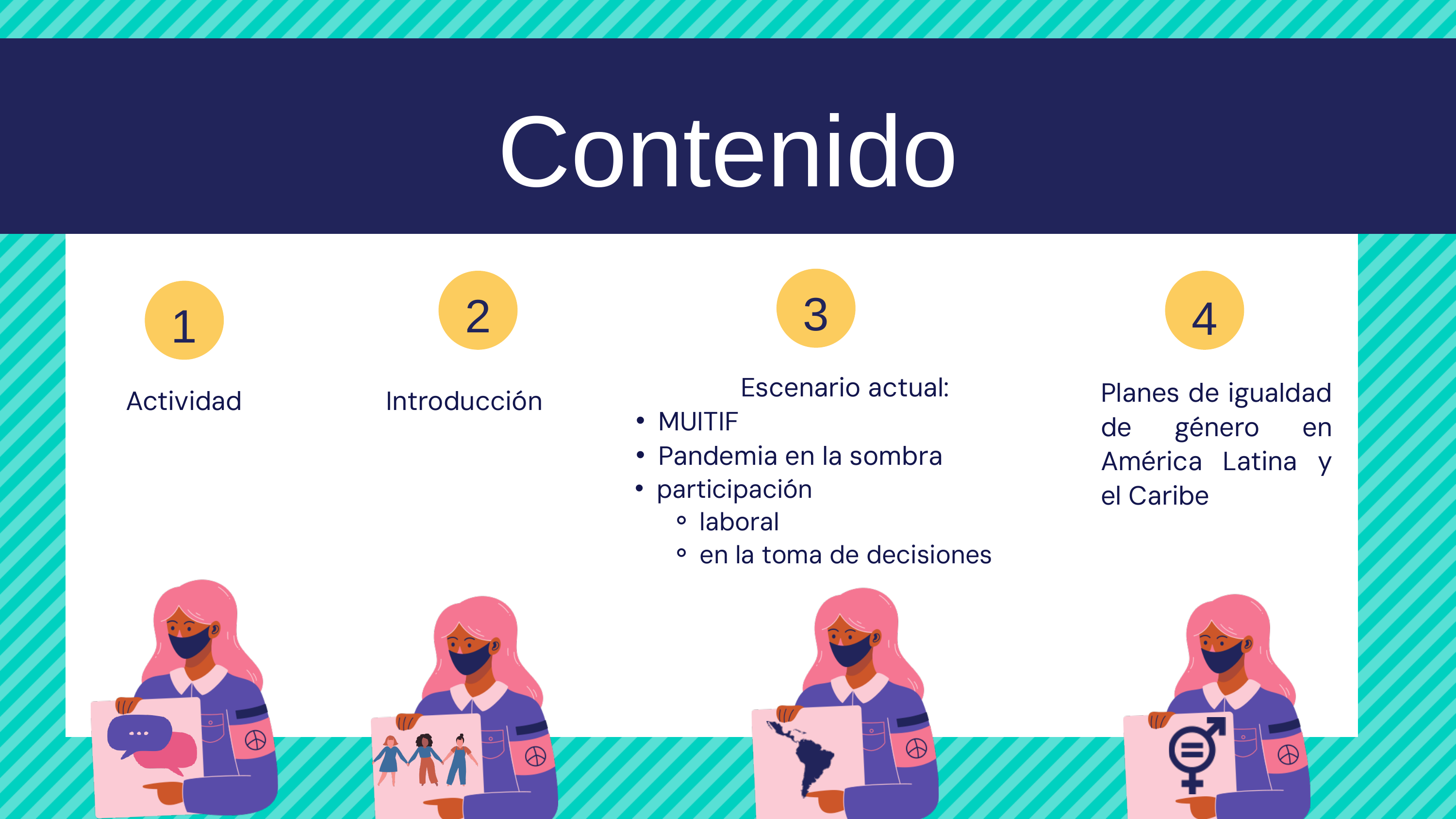

Contenido

3
2

4

1

Escenario actual:
MUITIF
Pandemia en la sombra
participación
laboral
en la toma de decisiones
Planes de igualdad de género en América Latina y el Caribe
Actividad
Introducción